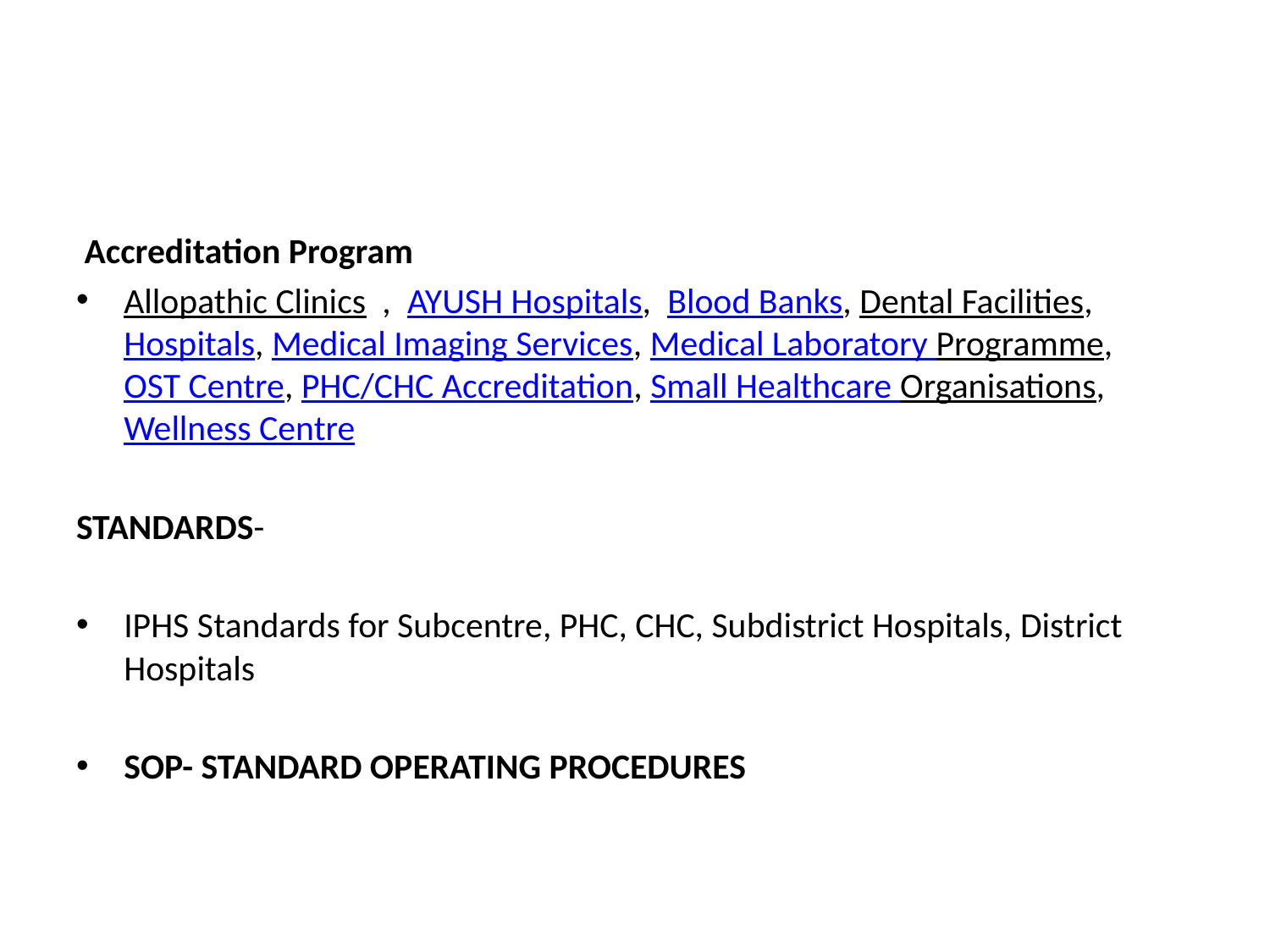

#
 Accreditation Program
Allopathic Clinics  ,  AYUSH Hospitals,  Blood Banks, Dental Facilities, Hospitals, Medical Imaging Services, Medical Laboratory Programme, OST Centre, PHC/CHC Accreditation, Small Healthcare Organisations, Wellness Centre

STANDARDS-

IPHS Standards for Subcentre, PHC, CHC, Subdistrict Hospitals, District Hospitals

SOP- STANDARD OPERATING PROCEDURES